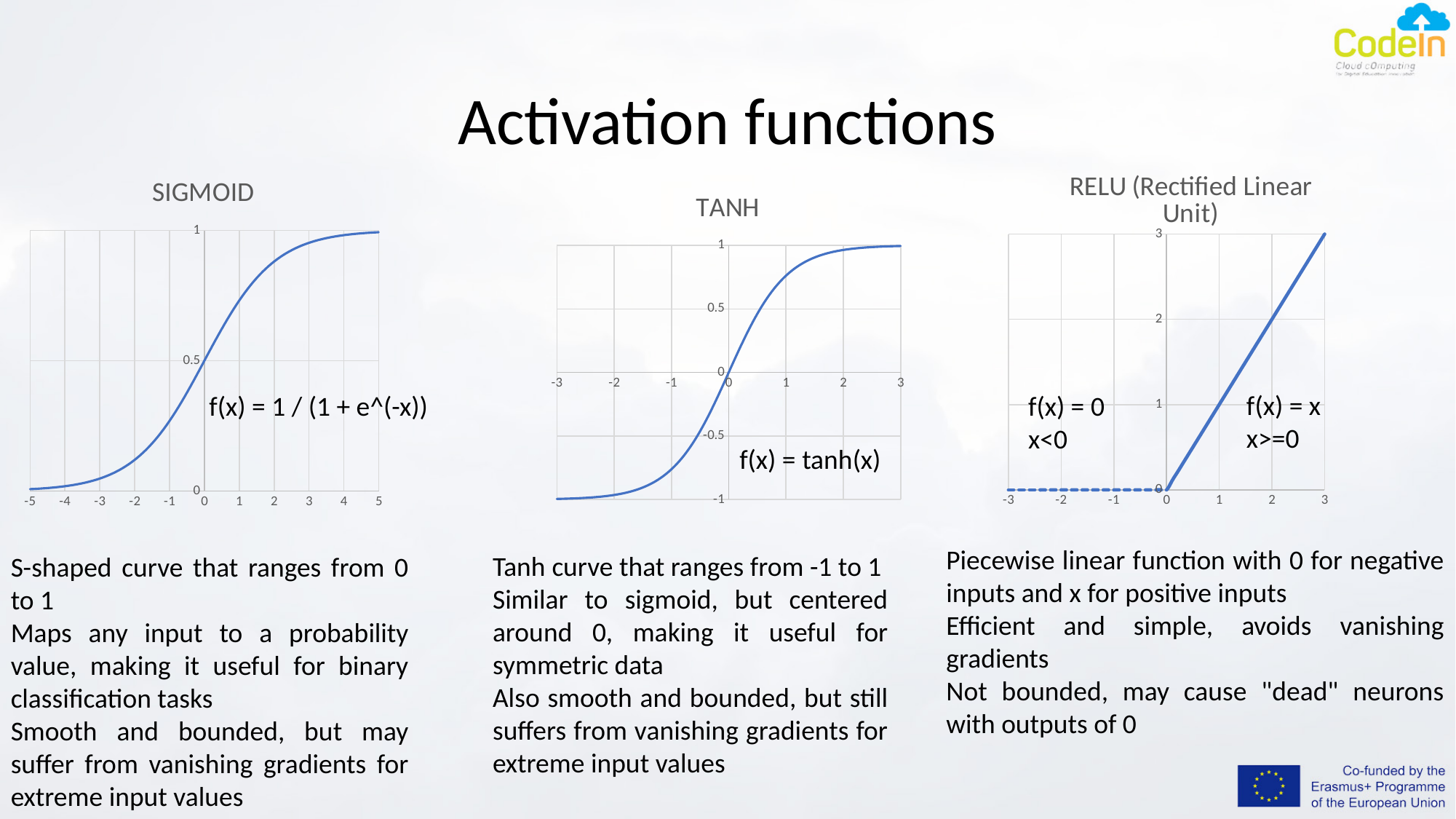

# Activation functions

### Chart:

| Category | SIGMOID |
|---|---|

### Chart: RELU (Rectified Linear Unit)

| Category | RELU (Rectified Linear Unit) |
|---|---|

### Chart:

| Category | TANH |
|---|---|
f(x) = x
x>=0
f(x) = 0
x<0
f(x) = 1 / (1 + e^(-x))
f(x) = tanh(x)
Piecewise linear function with 0 for negative inputs and x for positive inputs
Efficient and simple, avoids vanishing gradients
Not bounded, may cause "dead" neurons with outputs of 0
Tanh curve that ranges from -1 to 1
Similar to sigmoid, but centered around 0, making it useful for symmetric data
Also smooth and bounded, but still suffers from vanishing gradients for extreme input values
S-shaped curve that ranges from 0 to 1
Maps any input to a probability value, making it useful for binary classification tasks
Smooth and bounded, but may suffer from vanishing gradients for extreme input values